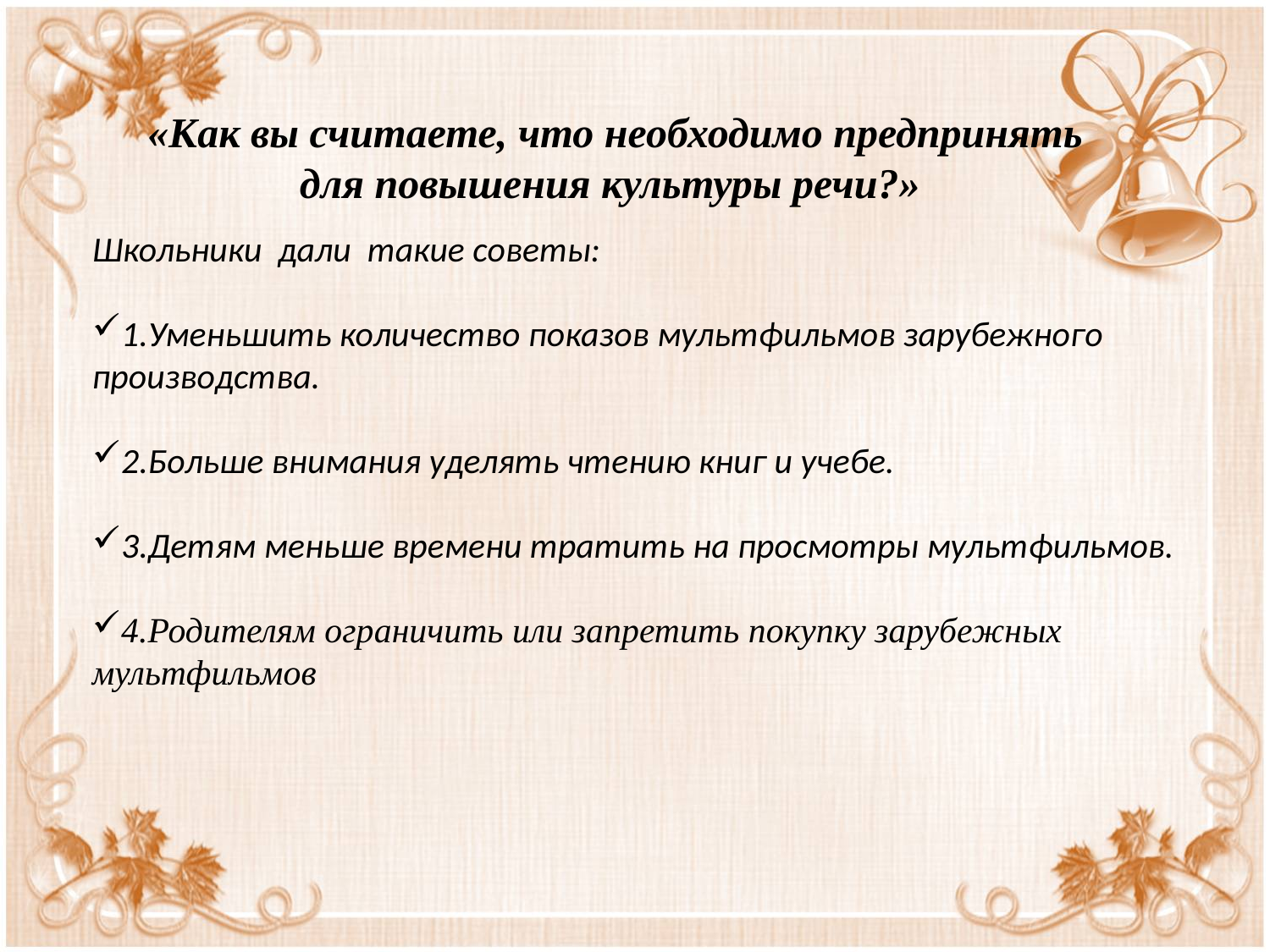

«Как вы считаете, что необходимо предпринять для повышения культуры речи?»
Школьники  дали  такие советы:

1.Уменьшить количество показов мультфильмов зарубежного производства.

2.Больше внимания уделять чтению книг и учебе.

3.Детям меньше времени тратить на просмотры мультфильмов.

4.Родителям ограничить или запретить покупку зарубежных мультфильмов